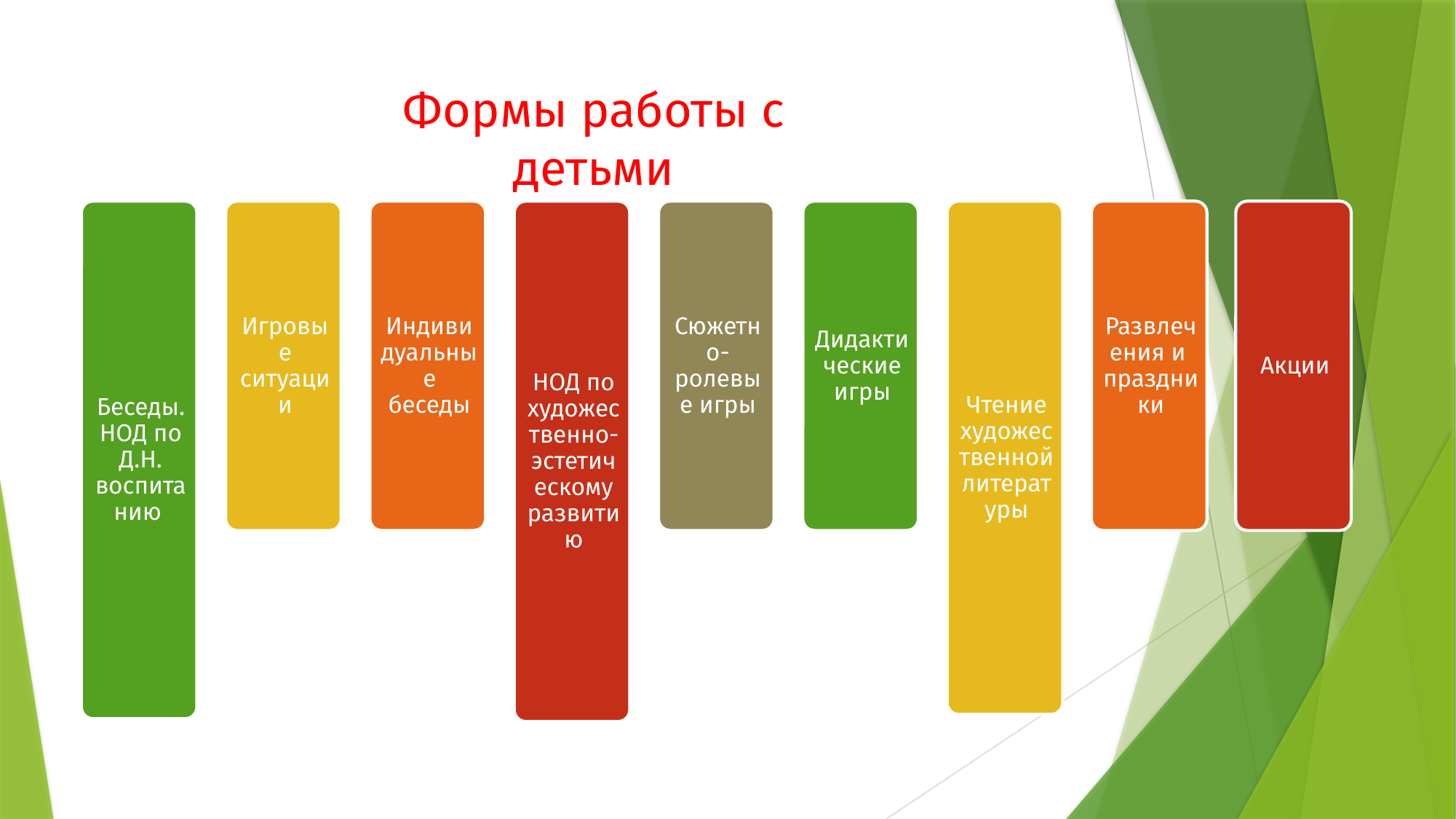

# Формы работы с детьми
Беседы. НОД по Д.Н. воспитанию
Игровые ситуации
Индивидуальные беседы
НОД по художественно-эстетическому развитию
Сюжетно-ролевые игры
Дидактические игры
Чтение художественной литературы
Развлечения и  праздники
 Акции